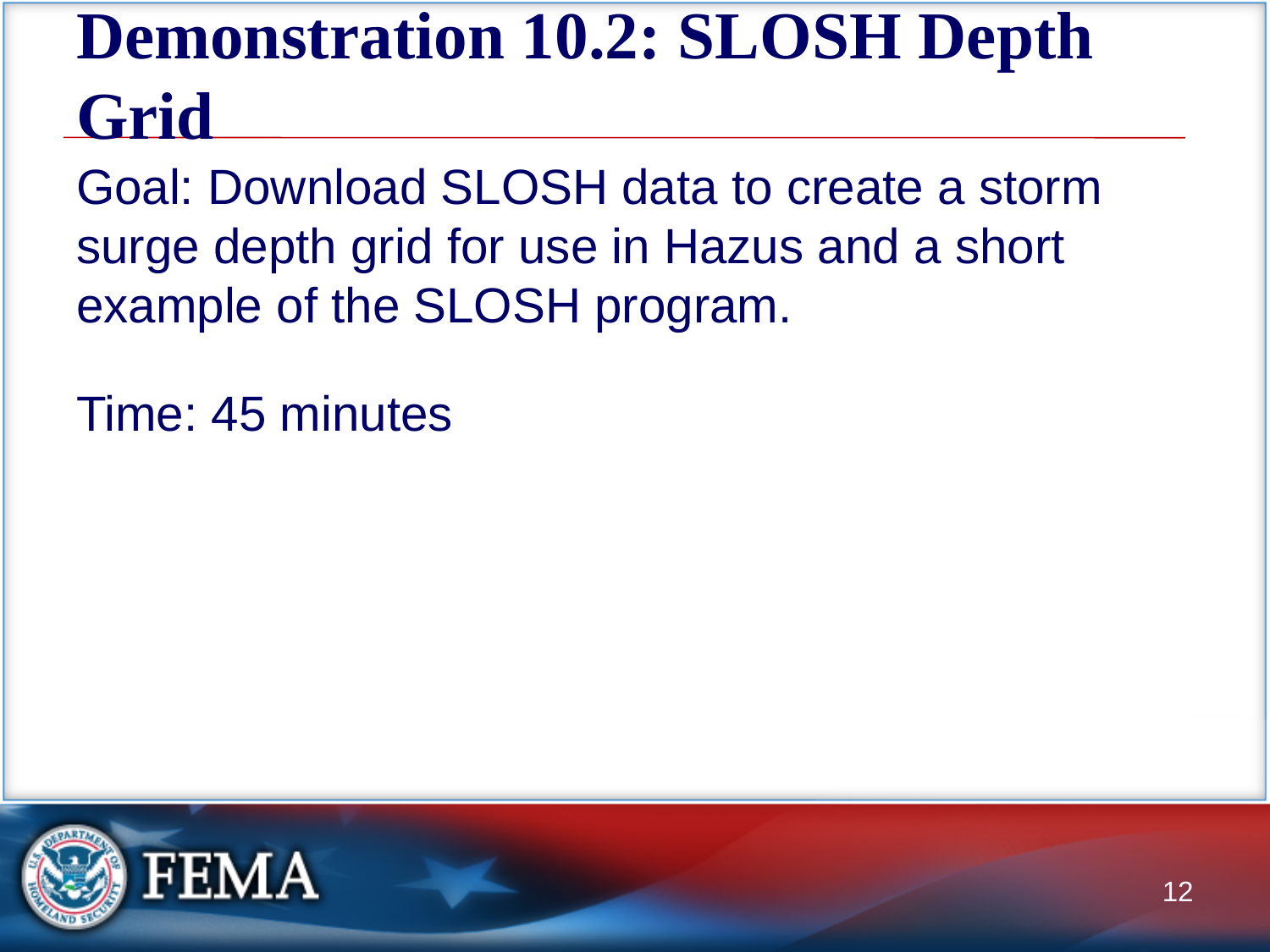

# Demonstration 10.2: SLOSH Depth Grid
Goal: Download SLOSH data to create a storm surge depth grid for use in Hazus and a short example of the SLOSH program.
Time: 45 minutes
12